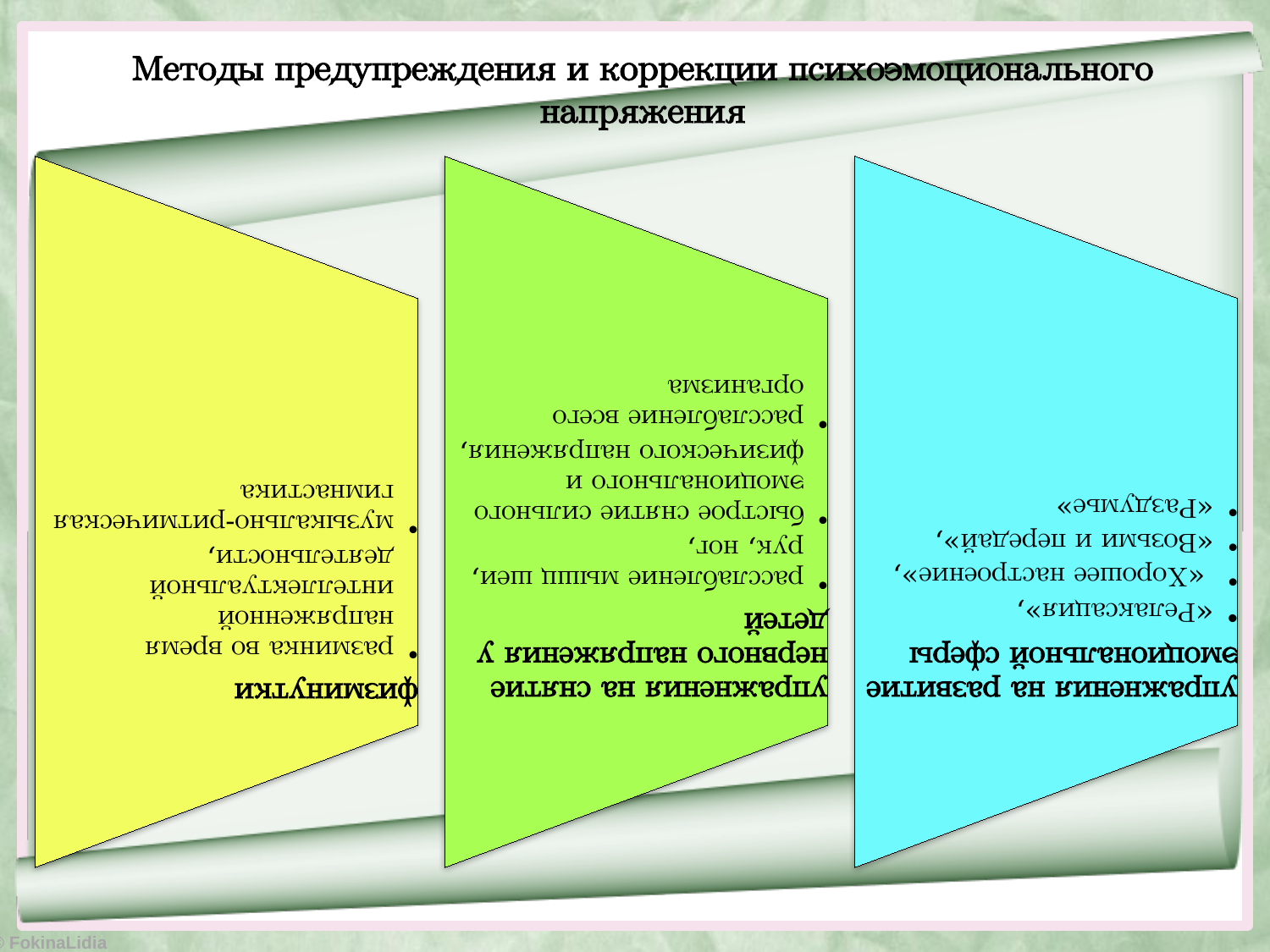

# Методы предупреждения и коррекции психоэмоционального напряжения
физминутки
разминка во время напряженной интеллектуальной деятельности,
музыкально-ритмическая гимнастика
упражнения на снятие нервного напряжения у детей
расслабление мышц шеи, рук, ног,
быстрое снятие сильного эмоционального и физического напряжения,
расслабление всего организма
упражнения на развитие эмоциональной сферы
«Релаксация»,
 «Хорошее настроение»,
«Возьми и передай»,
«Раздумье»